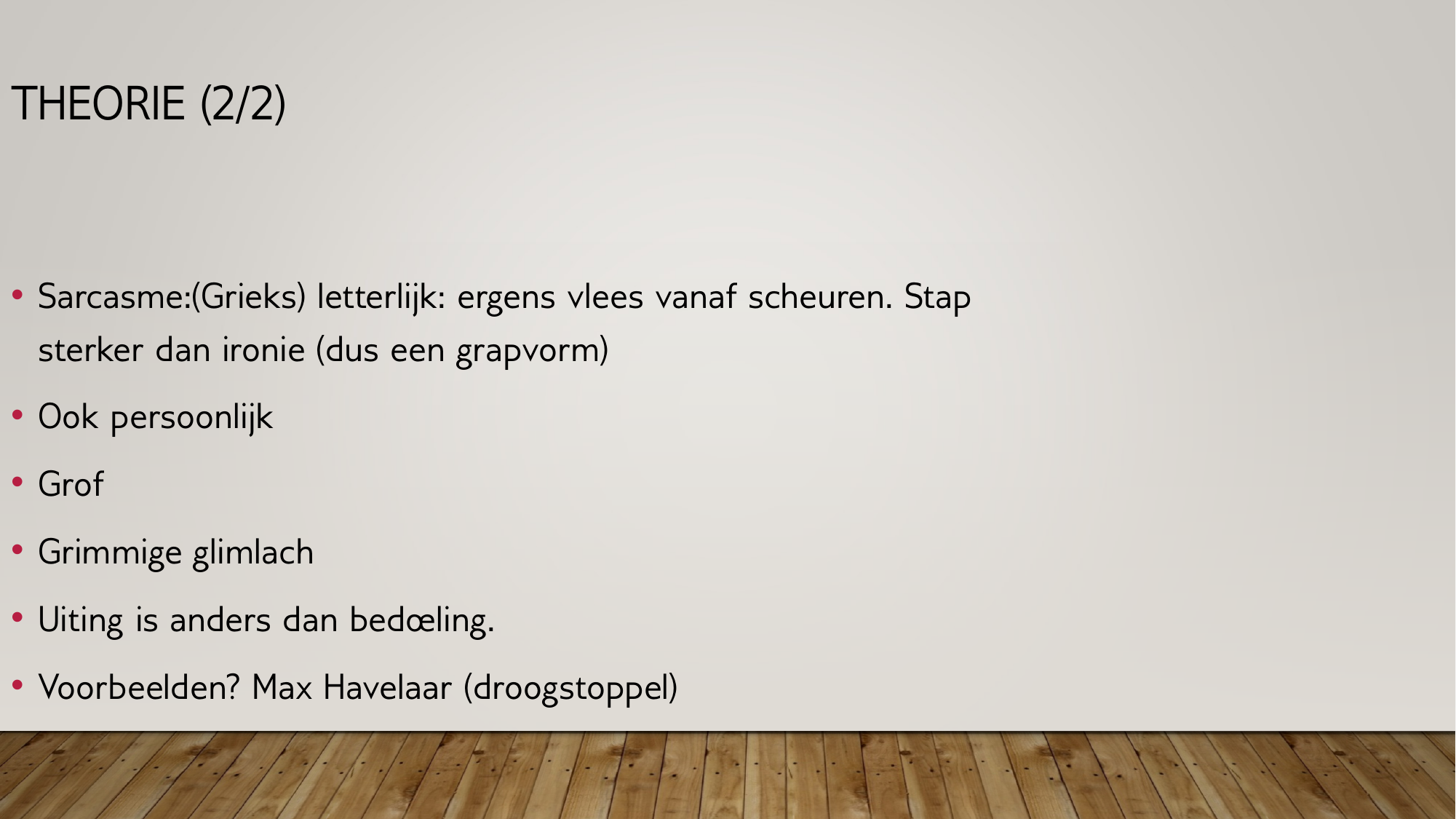

Theorie (2/2)
Sarcasme:(Grieks) letterlijk: ergens vlees vanaf scheuren. Stap sterker dan ironie (dus een grapvorm)
Ook persoonlijk
Grof
Grimmige glimlach
Uiting is anders dan bedoeling.
Voorbeelden? Max Havelaar (droogstoppel)